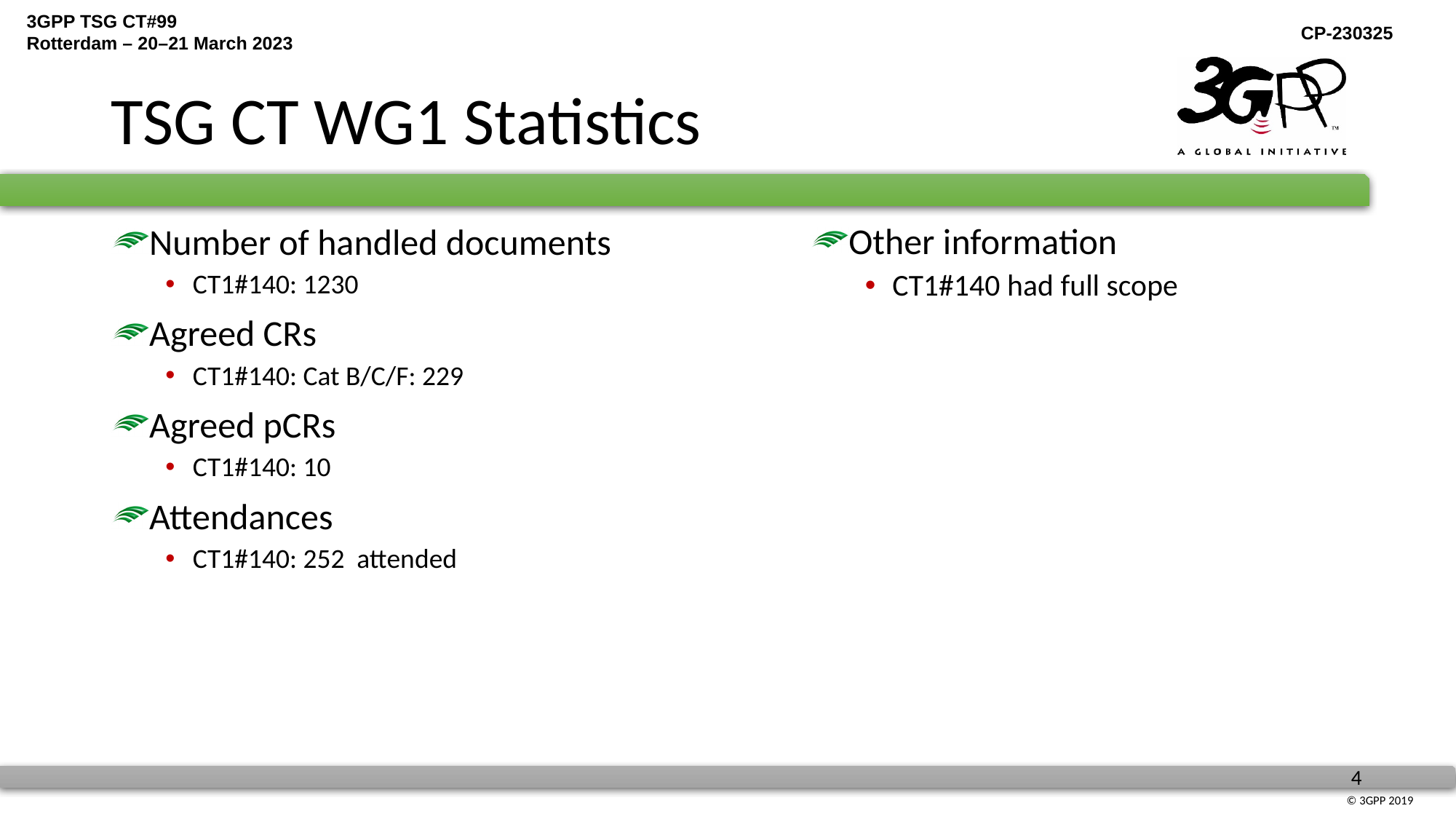

# TSG CT WG1 Statistics
Other information
CT1#140 had full scope
Number of handled documents
CT1#140: 1230
Agreed CRs
CT1#140: Cat B/C/F: 229
Agreed pCRs
CT1#140: 10
Attendances
CT1#140: 252  attended